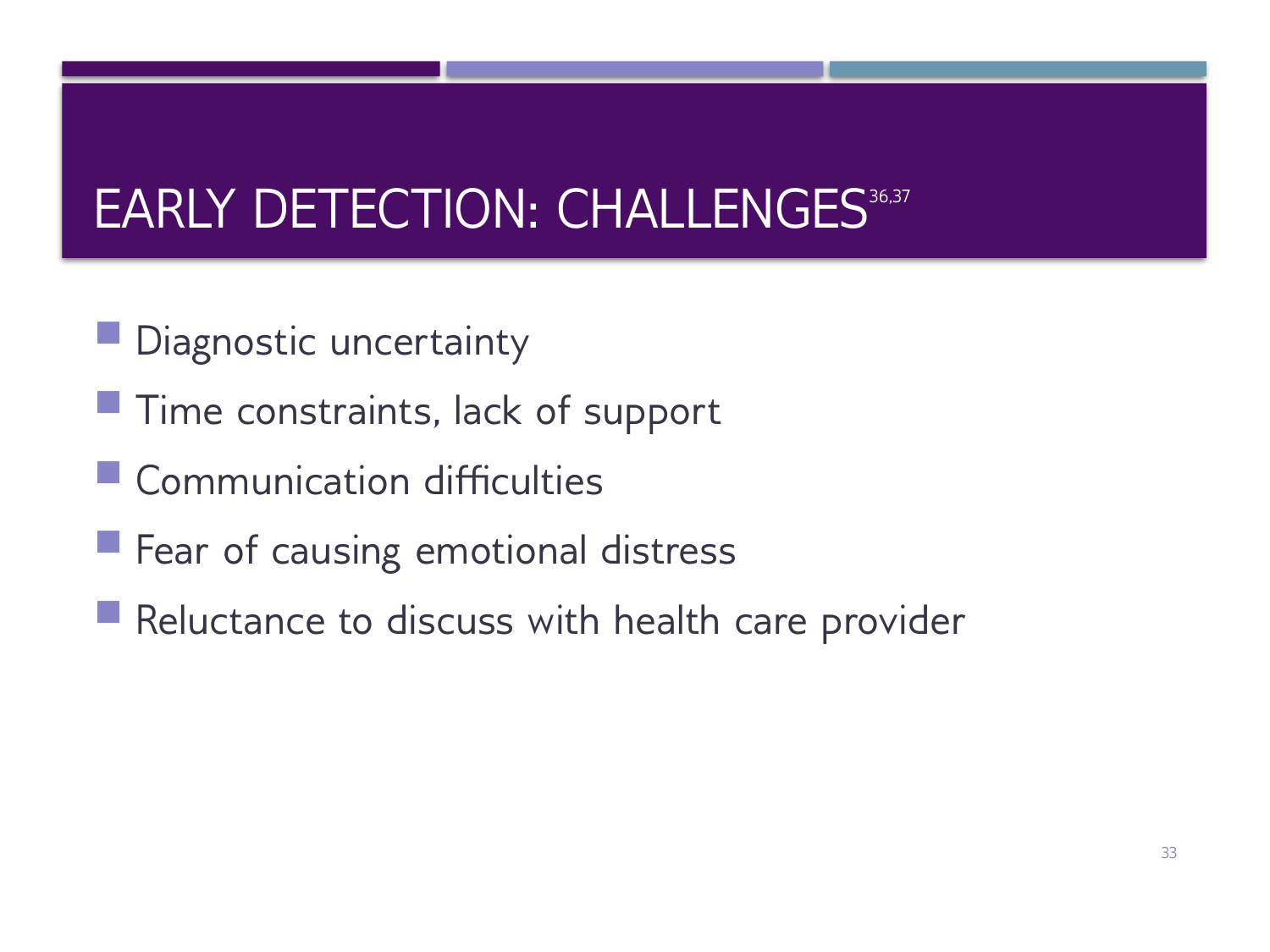

# Early Detection: Challenges36,37
Diagnostic uncertainty
Time constraints, lack of support
Communication difficulties
Fear of causing emotional distress
Reluctance to discuss with health care provider

33